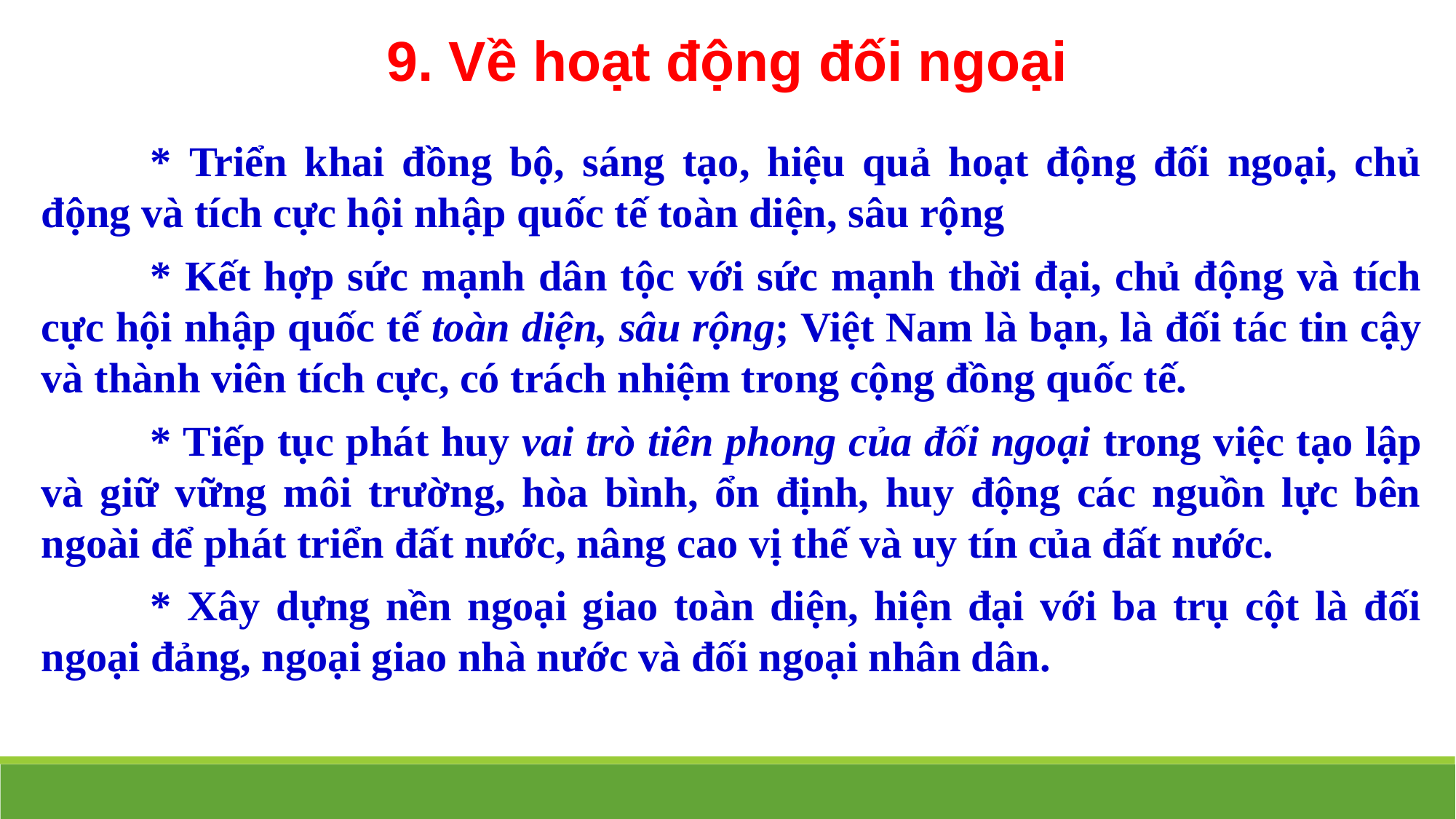

9. Về hoạt động đối ngoại
	* Triển khai đồng bộ, sáng tạo, hiệu quả hoạt động đối ngoại, chủ động và tích cực hội nhập quốc tế toàn diện, sâu rộng
	* Kết hợp sức mạnh dân tộc với sức mạnh thời đại, chủ động và tích cực hội nhập quốc tế toàn diện, sâu rộng; Việt Nam là bạn, là đối tác tin cậy và thành viên tích cực, có trách nhiệm trong cộng đồng quốc tế.
	* Tiếp tục phát huy vai trò tiên phong của đối ngoại trong việc tạo lập và giữ vững môi trường, hòa bình, ổn định, huy động các nguồn lực bên ngoài để phát triển đất nước, nâng cao vị thế và uy tín của đất nước.
	* Xây dựng nền ngoại giao toàn diện, hiện đại với ba trụ cột là đối ngoại đảng, ngoại giao nhà nước và đối ngoại nhân dân.